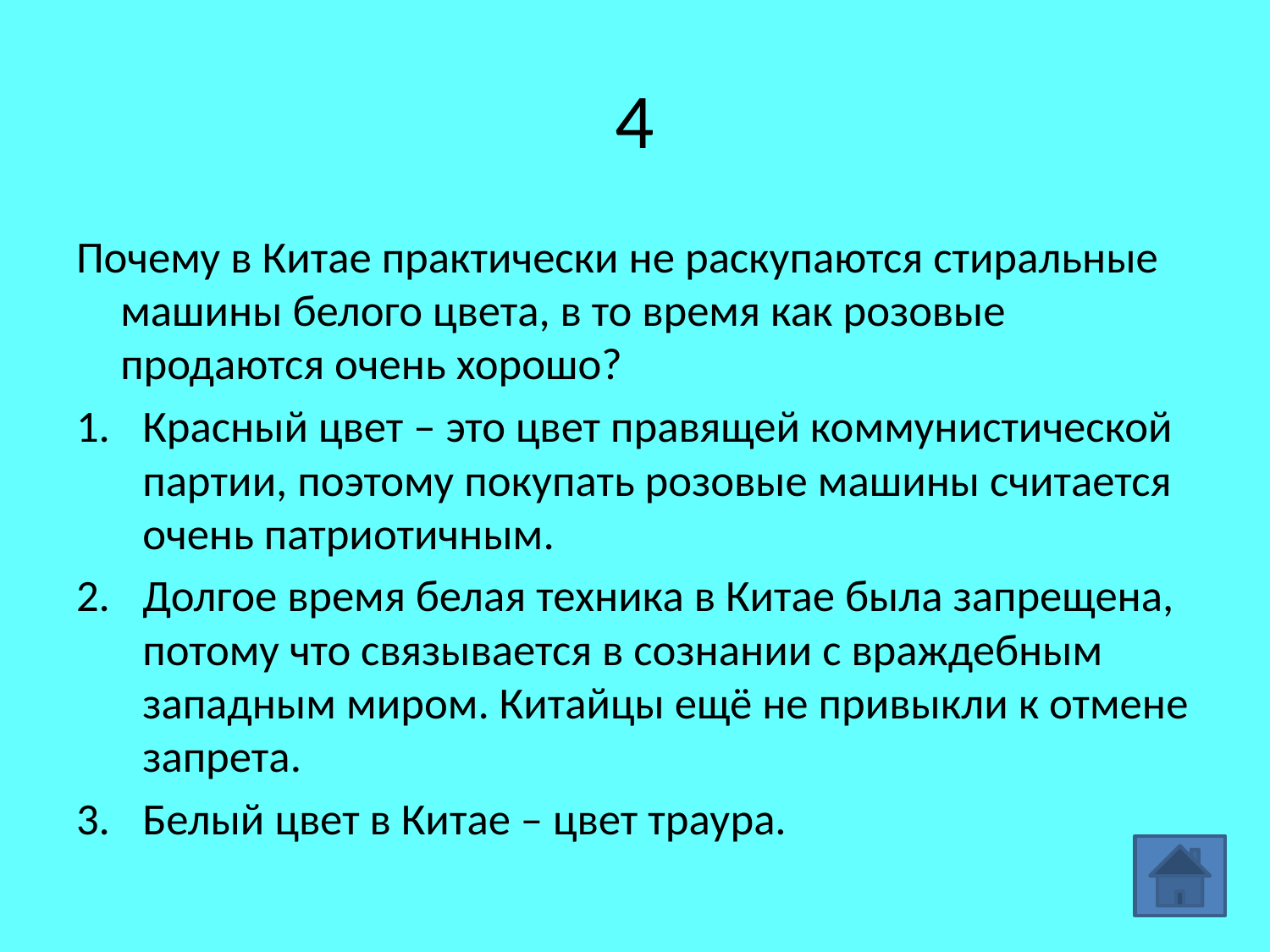

# 4
Почему в Китае практически не раскупаются стиральные машины белого цвета, в то время как розовые продаются очень хорошо?
Красный цвет – это цвет правящей коммунистической партии, поэтому покупать розовые машины считается очень патриотичным.
Долгое время белая техника в Китае была запрещена, потому что связывается в сознании с враждебным западным миром. Китайцы ещё не привыкли к отмене запрета.
Белый цвет в Китае – цвет траура.